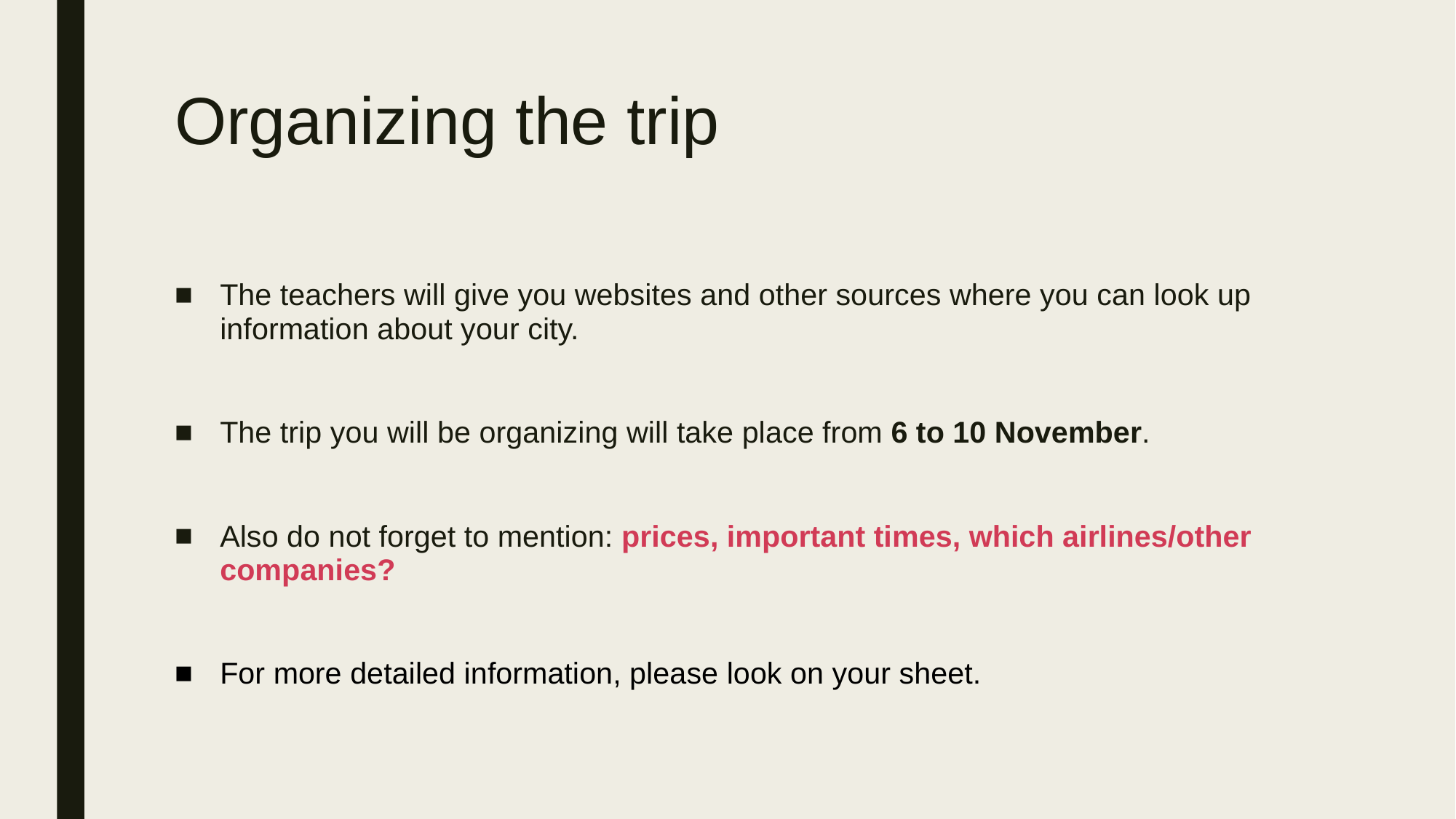

# Organizing the trip
The teachers will give you websites and other sources where you can look up information about your city.

The trip you will be organizing will take place from 6 to 10 November.

Also do not forget to mention: prices, important times, which airlines/other companies?

For more detailed information, please look on your sheet.